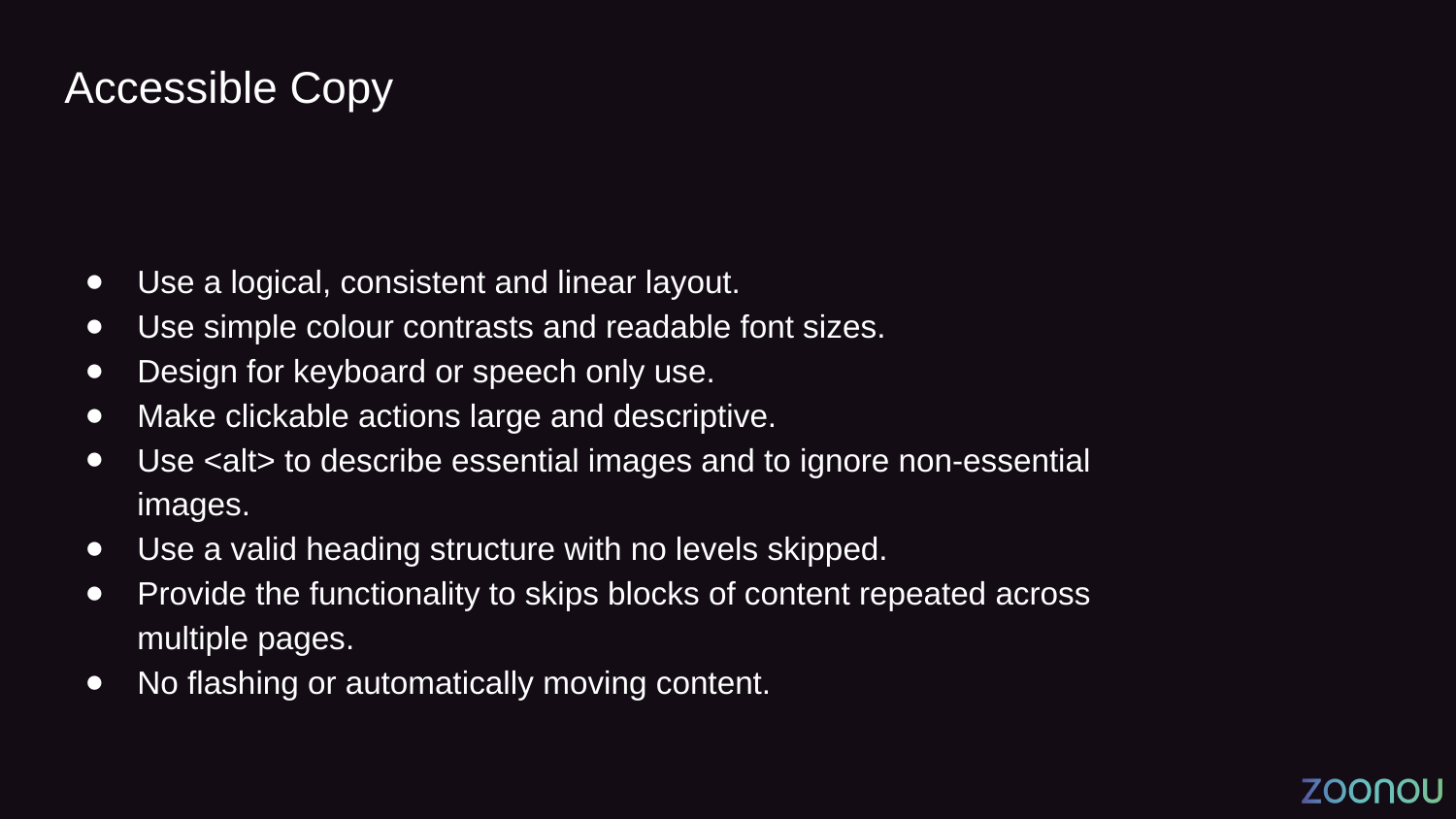

# Accessible Copy

Use a logical, consistent and linear layout.
Use simple colour contrasts and readable font sizes.
Design for keyboard or speech only use.
Make clickable actions large and descriptive.
Use <alt> to describe essential images and to ignore non-essential images.
Use a valid heading structure with no levels skipped.
Provide the functionality to skips blocks of content repeated across multiple pages.
No flashing or automatically moving content.